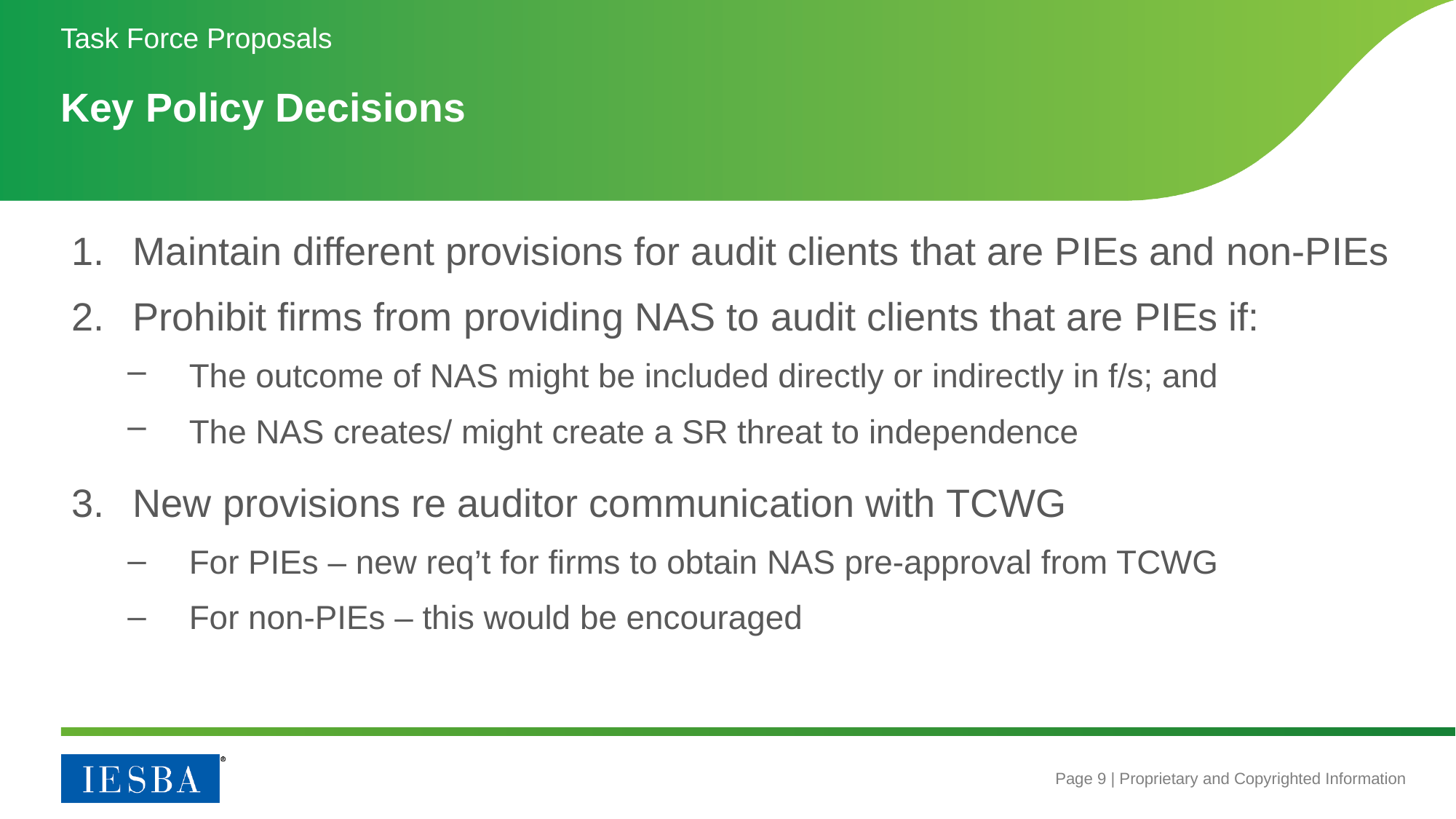

Task Force Proposals
# Key Policy Decisions
Maintain different provisions for audit clients that are PIEs and non-PIEs
Prohibit firms from providing NAS to audit clients that are PIEs if:
The outcome of NAS might be included directly or indirectly in f/s; and
The NAS creates/ might create a SR threat to independence
New provisions re auditor communication with TCWG
For PIEs – new req’t for firms to obtain NAS pre-approval from TCWG
For non-PIEs – this would be encouraged